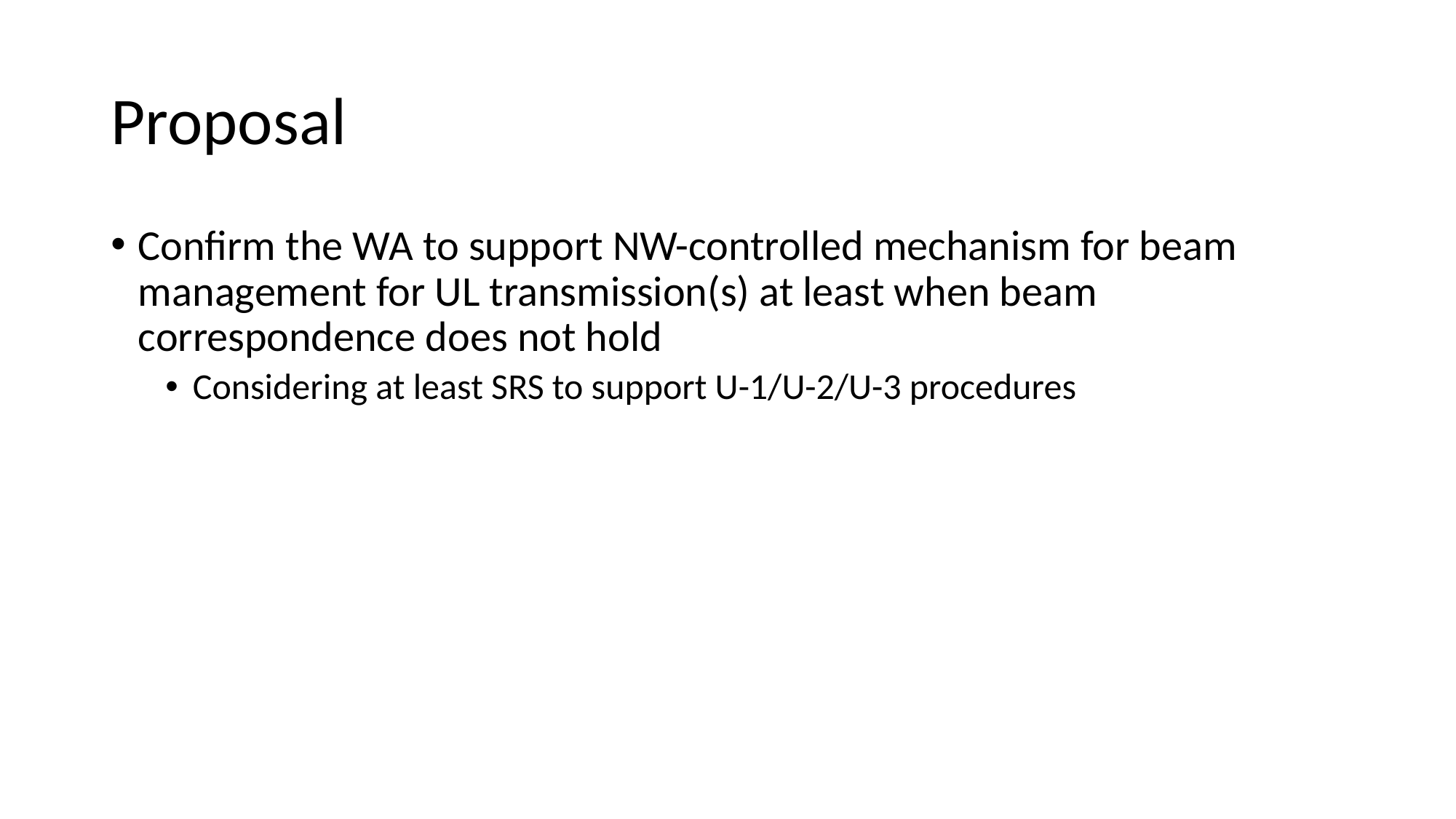

# Proposal
Confirm the WA to support NW-controlled mechanism for beam management for UL transmission(s) at least when beam correspondence does not hold
Considering at least SRS to support U-1/U-2/U-3 procedures